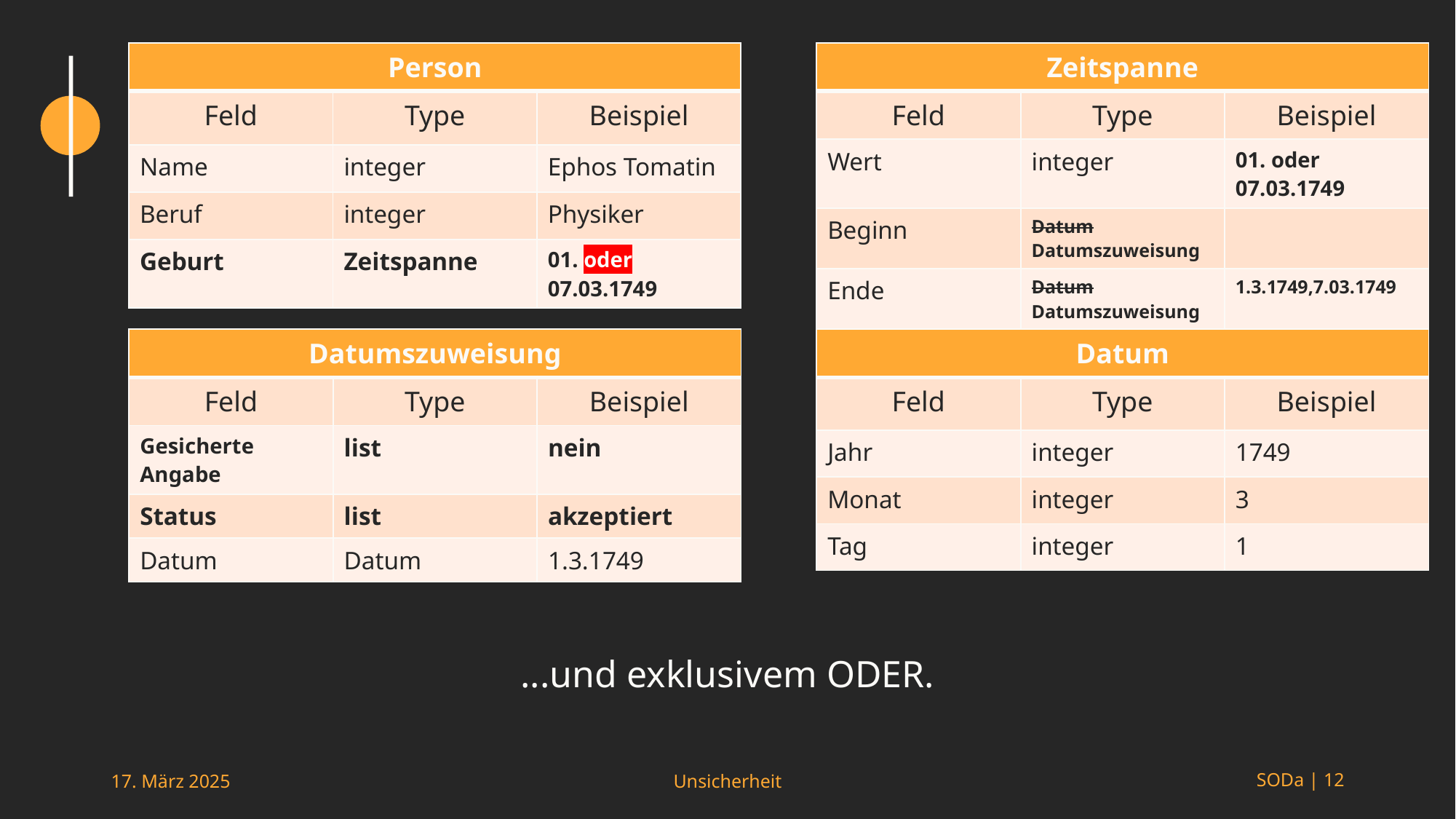

| Person |  |  |
| --- | --- | --- |
| Feld | Type | Beispiel |
| Name | integer | Ephos Tomatin |
| Beruf | integer | Physiker |
| Geburt | Zeitspanne | 01. oder 07.03.1749 |
| Zeitspanne |  |  |
| --- | --- | --- |
| Feld | Type | Beispiel |
| Wert | integer | 01. oder 07.03.1749 |
| Beginn | Datum Datumszuweisung |  |
| Ende | Datum Datumszuweisung | 1.3.1749,7.03.1749 |
| Datumszuweisung |  |  |
| --- | --- | --- |
| Feld | Type | Beispiel |
| Gesicherte Angabe | list | nein |
| Status | list | akzeptiert |
| Datum | Datum | 1.3.1749 |
| Datum |  |  |
| --- | --- | --- |
| Feld | Type | Beispiel |
| Jahr | integer | 1749 |
| Monat | integer | 3 |
| Tag | integer | 1 |
...und exklusivem ODER.

17. März 2025
Unsicherheit
SODa | 12